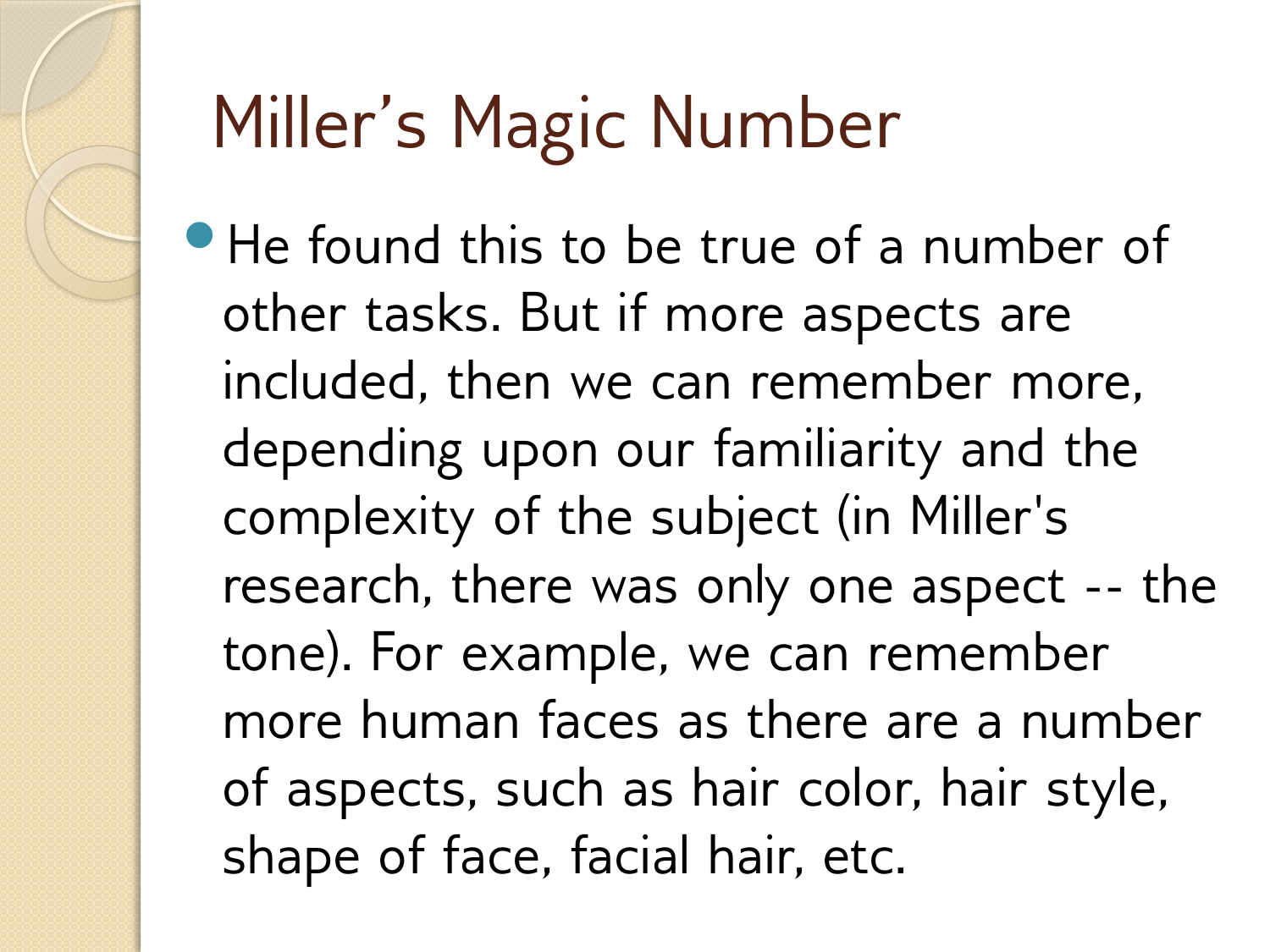

# Miller’s Magic Number
He found this to be true of a number of other tasks. But if more aspects are included, then we can remember more, depending upon our familiarity and the complexity of the subject (in Miller's research, there was only one aspect -- the tone). For example, we can remember more human faces as there are a number of aspects, such as hair color, hair style, shape of face, facial hair, etc.